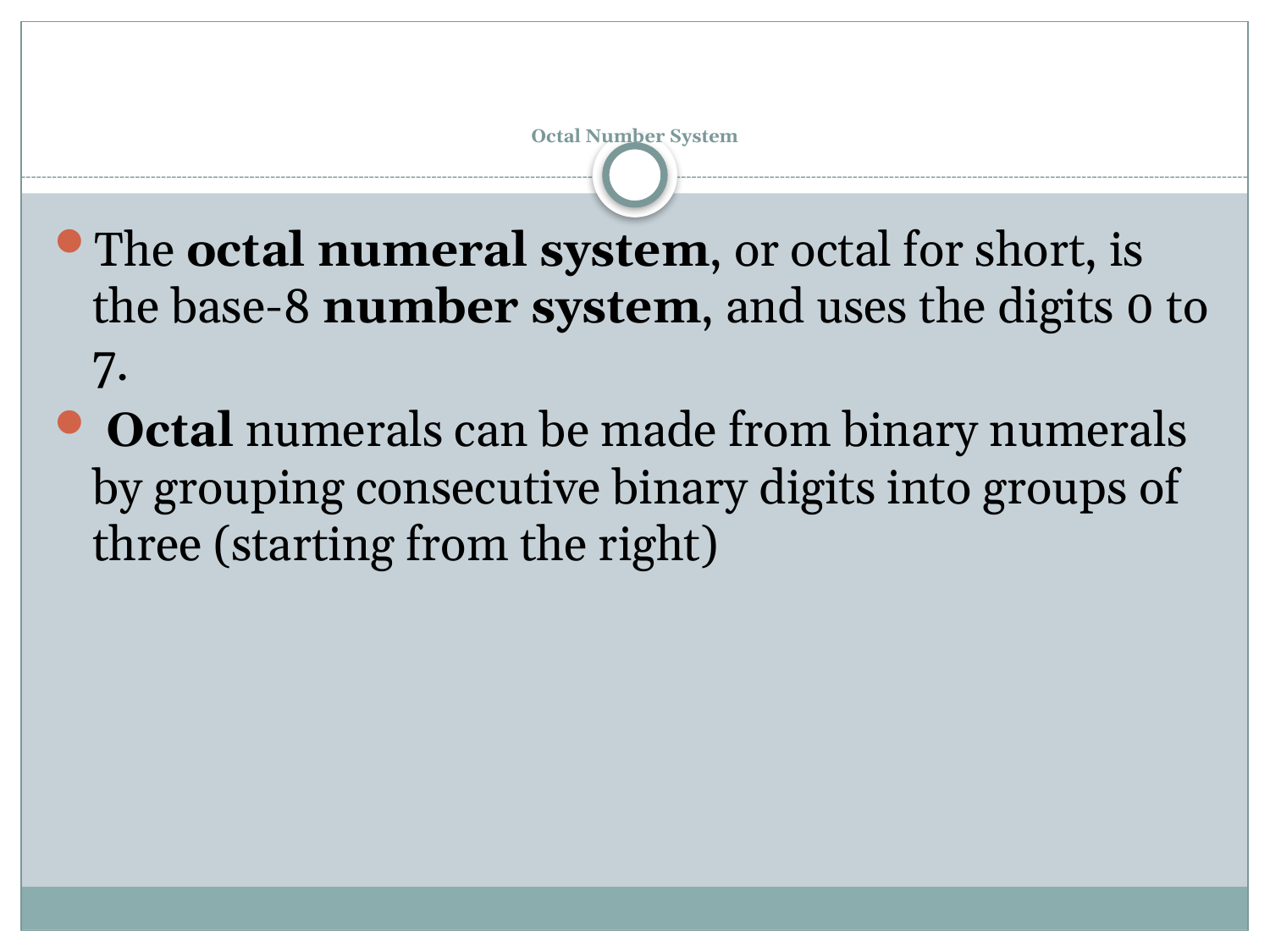

# Octal Number System
The octal numeral system, or octal for short, is the base-8 number system, and uses the digits 0 to 7.
 Octal numerals can be made from binary numerals by grouping consecutive binary digits into groups of three (starting from the right)